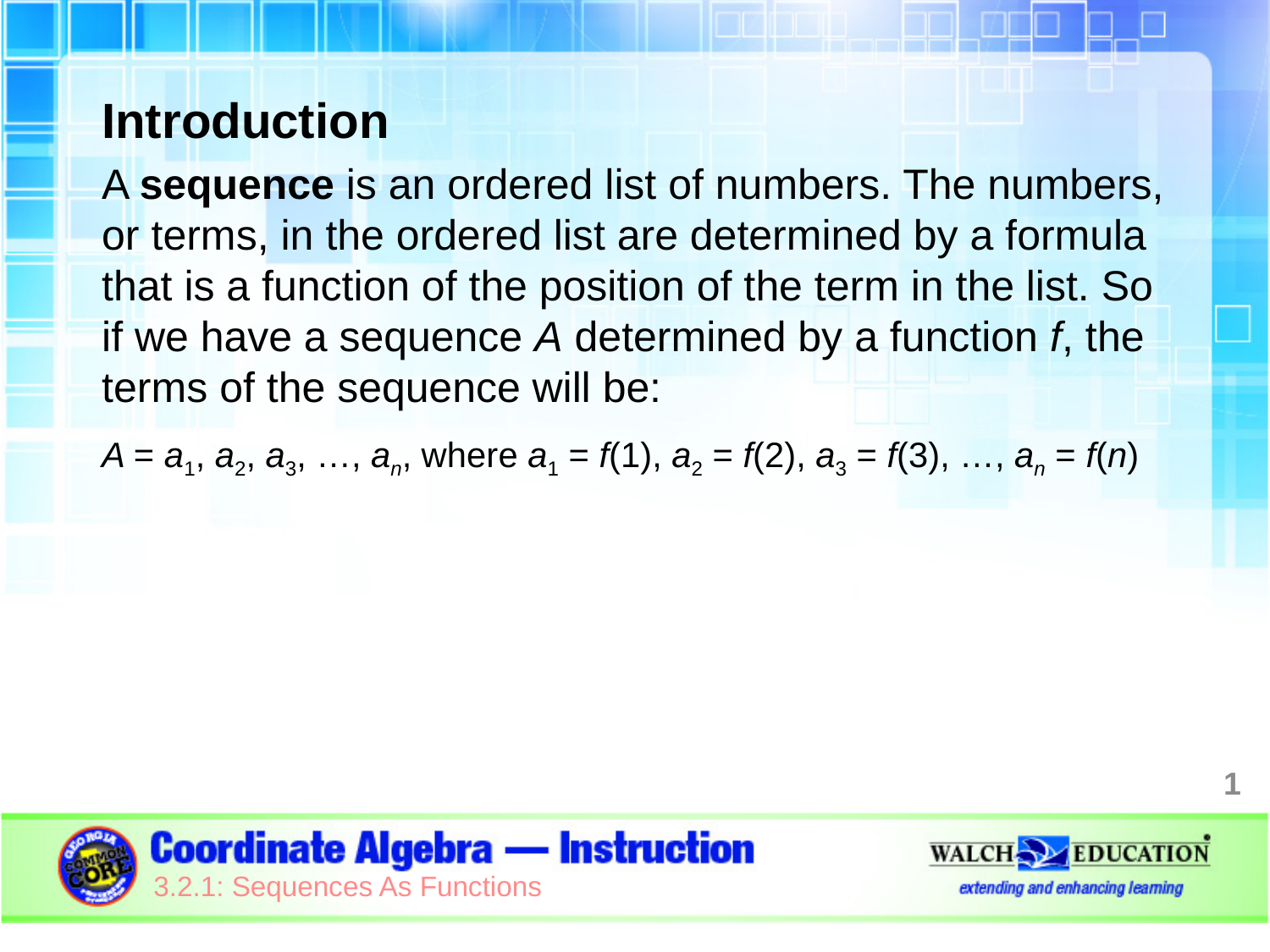

Introduction
A sequence is an ordered list of numbers. The numbers,
or terms, in the ordered list are determined by a formula that is a function of the position of the term in the list. So
if we have a sequence A determined by a function f, the terms of the sequence will be:
A = a1, a2, a3, …, an, where a1 = f(1), a2 = f(2), a3 = f(3), …, an = f(n)
1
3.2.1: Sequences As Functions